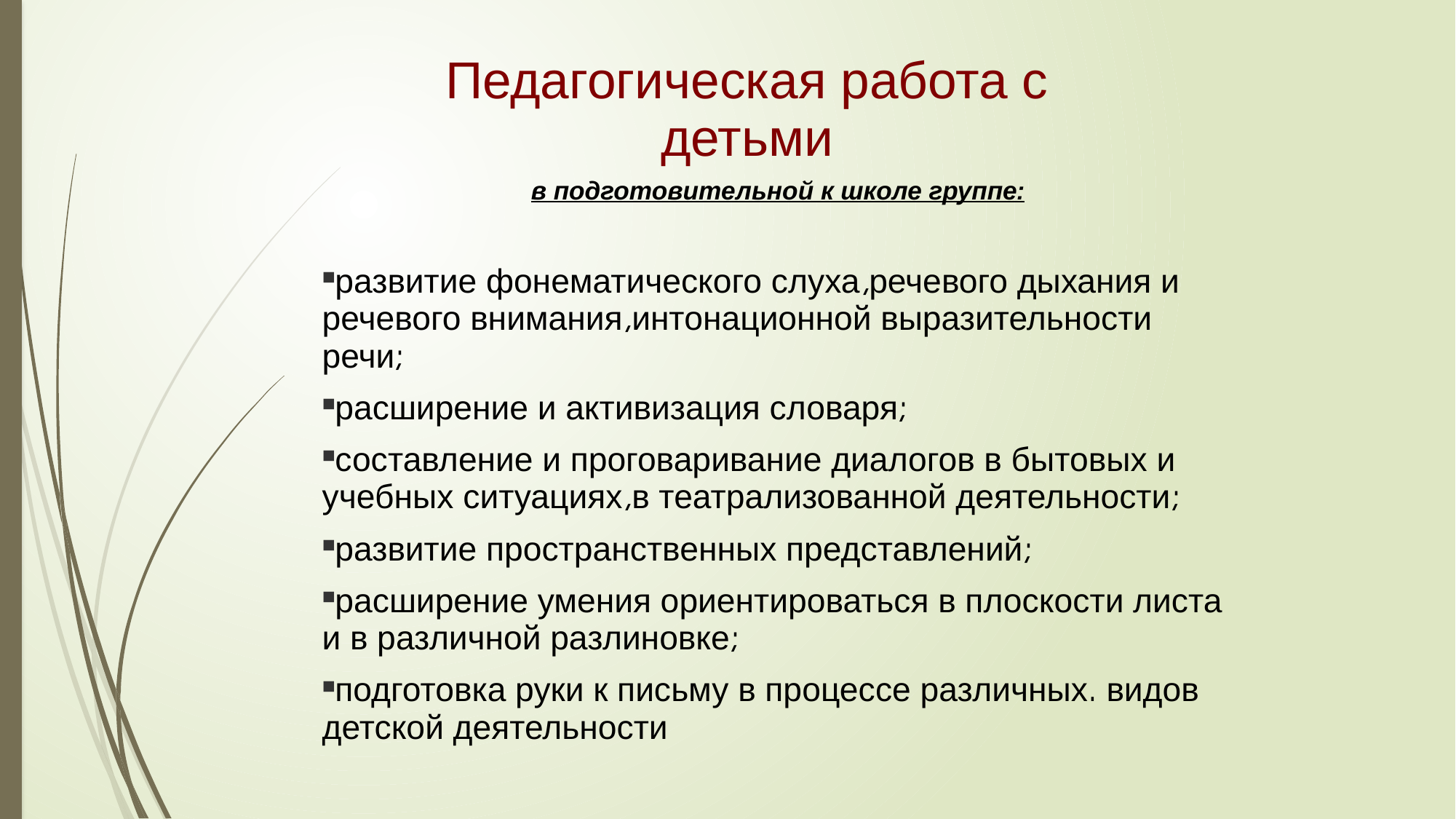

# Педагогическая работа с детьми
в подготовительной к школе группе:

развитие фонематического слуха,речевого дыхания и речевого внимания,интонационной выразительности речи;
расширение и активизация словаря;
составление и проговаривание диалогов в бытовых и учебных ситуациях,в театрализованной деятельности;
развитие пространственных представлений;
расширение умения ориентироваться в плоскости листа и в различной разлиновке;
подготовка руки к письму в процессе различных. видов детской деятельности